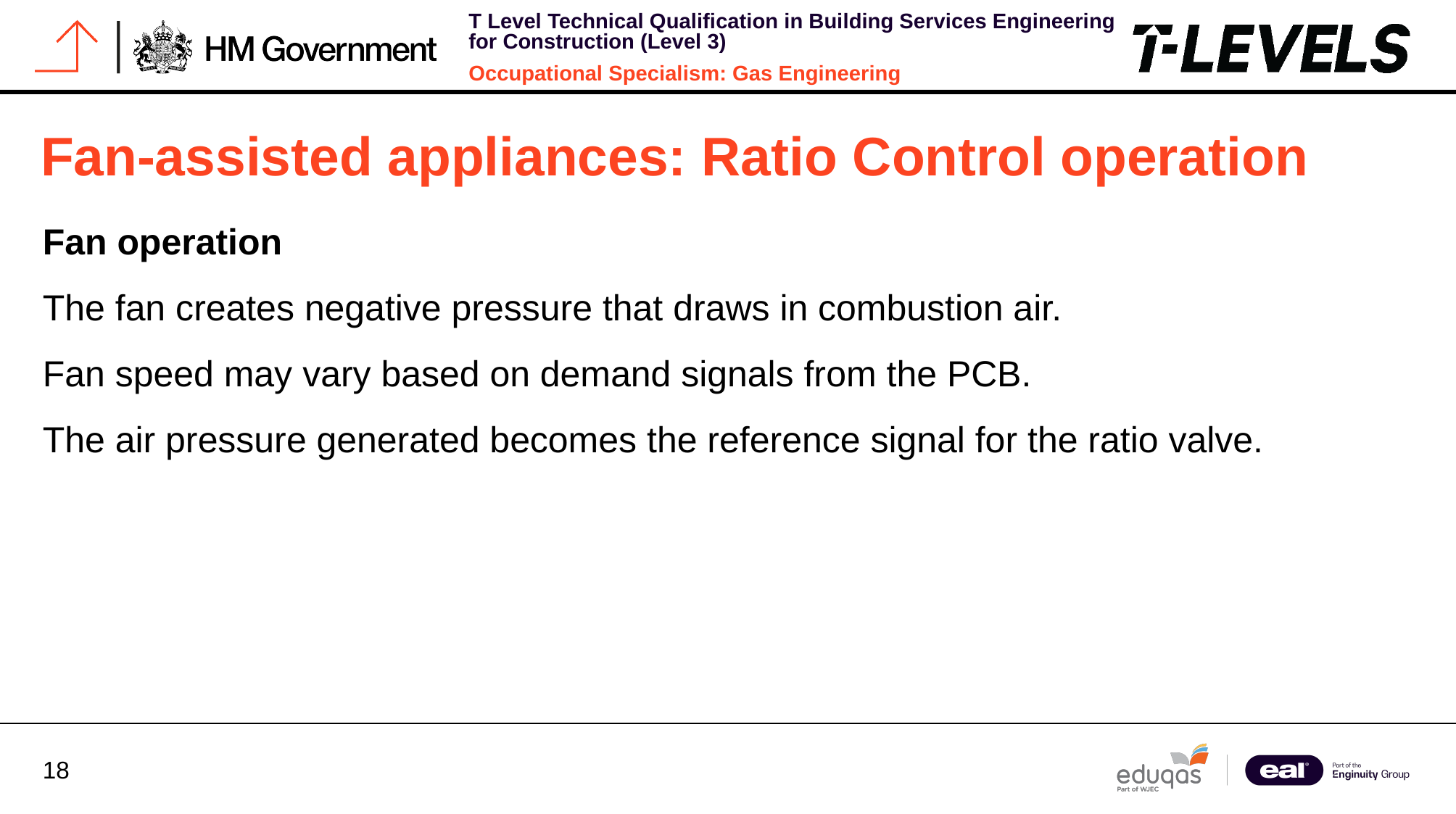

# Fan-assisted appliances: Ratio Control operation
Fan operation
The fan creates negative pressure that draws in combustion air.
Fan speed may vary based on demand signals from the PCB.
The air pressure generated becomes the reference signal for the ratio valve.